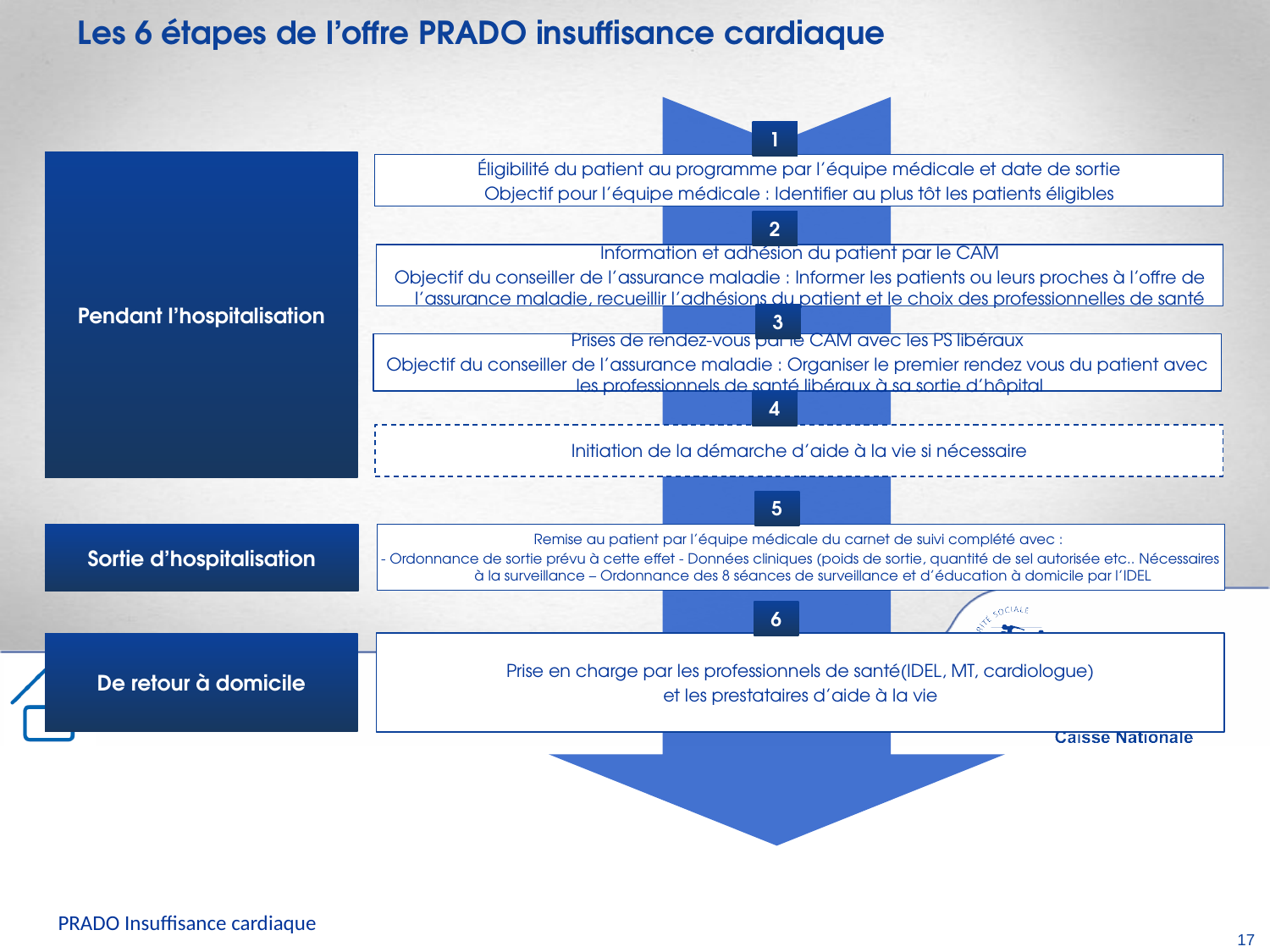

Les 6 étapes de l’offre PRADO insuffisance cardiaque
1
Pendant l’hospitalisation
Éligibilité du patient au programme par l’équipe médicale et date de sortie
Objectif pour l’équipe médicale : Identifier au plus tôt les patients éligibles
2

Information et adhésion du patient par le CAM
Objectif du conseiller de l’assurance maladie : Informer les patients ou leurs proches à l’offre de l’assurance maladie, recueillir l’adhésions du patient et le choix des professionnelles de santé
3
Prises de rendez-vous par le CAM avec les PS libéraux
Objectif du conseiller de l’assurance maladie : Organiser le premier rendez vous du patient avec les professionnels de santé libéraux à sa sortie d’hôpital
4
Initiation de la démarche d’aide à la vie si nécessaire
5
Sortie d’hospitalisation
Remise au patient par l’équipe médicale du carnet de suivi complété avec :
- Ordonnance de sortie prévu à cette effet - Données cliniques (poids de sortie, quantité de sel autorisée etc.. Nécessaires à la surveillance – Ordonnance des 8 séances de surveillance et d’éducation à domicile par l’IDEL
6
De retour à domicile
Prise en charge par les professionnels de santé(IDEL, MT, cardiologue)
 et les prestataires d’aide à la vie
PRADO Insuffisance cardiaque
17